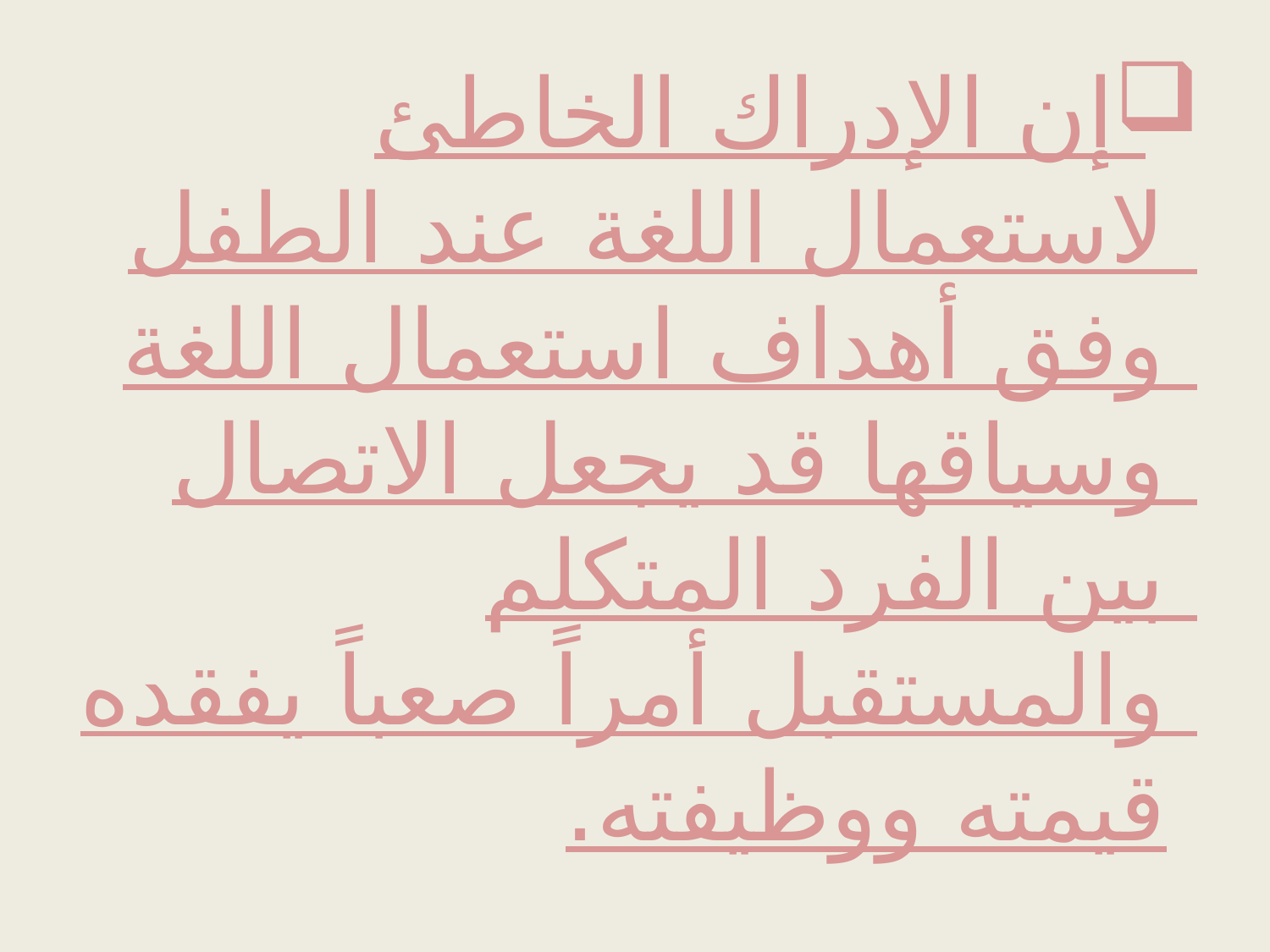

# إن الإدراك الخاطئ لاستعمال اللغة عند الطفل وفق أهداف استعمال اللغة وسياقها قد يجعل الاتصال بين الفرد المتكلم والمستقبل أمراً صعباً يفقده قيمته ووظيفته.